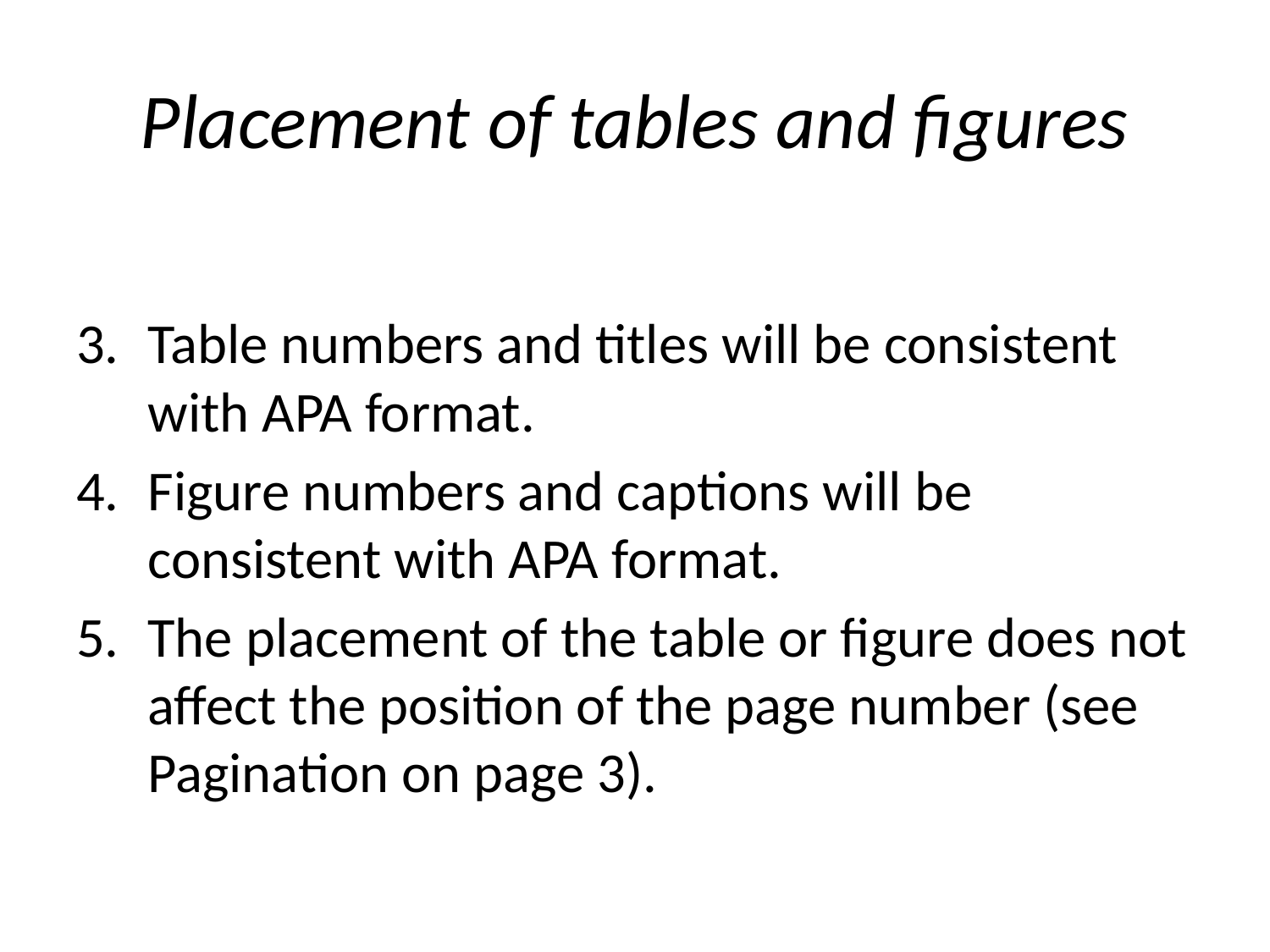

# Placement of tables and figures

Table numbers and titles will be consistent with APA format.
Figure numbers and captions will be consistent with APA format.
The placement of the table or figure does not affect the position of the page number (see Pagination on page 3).